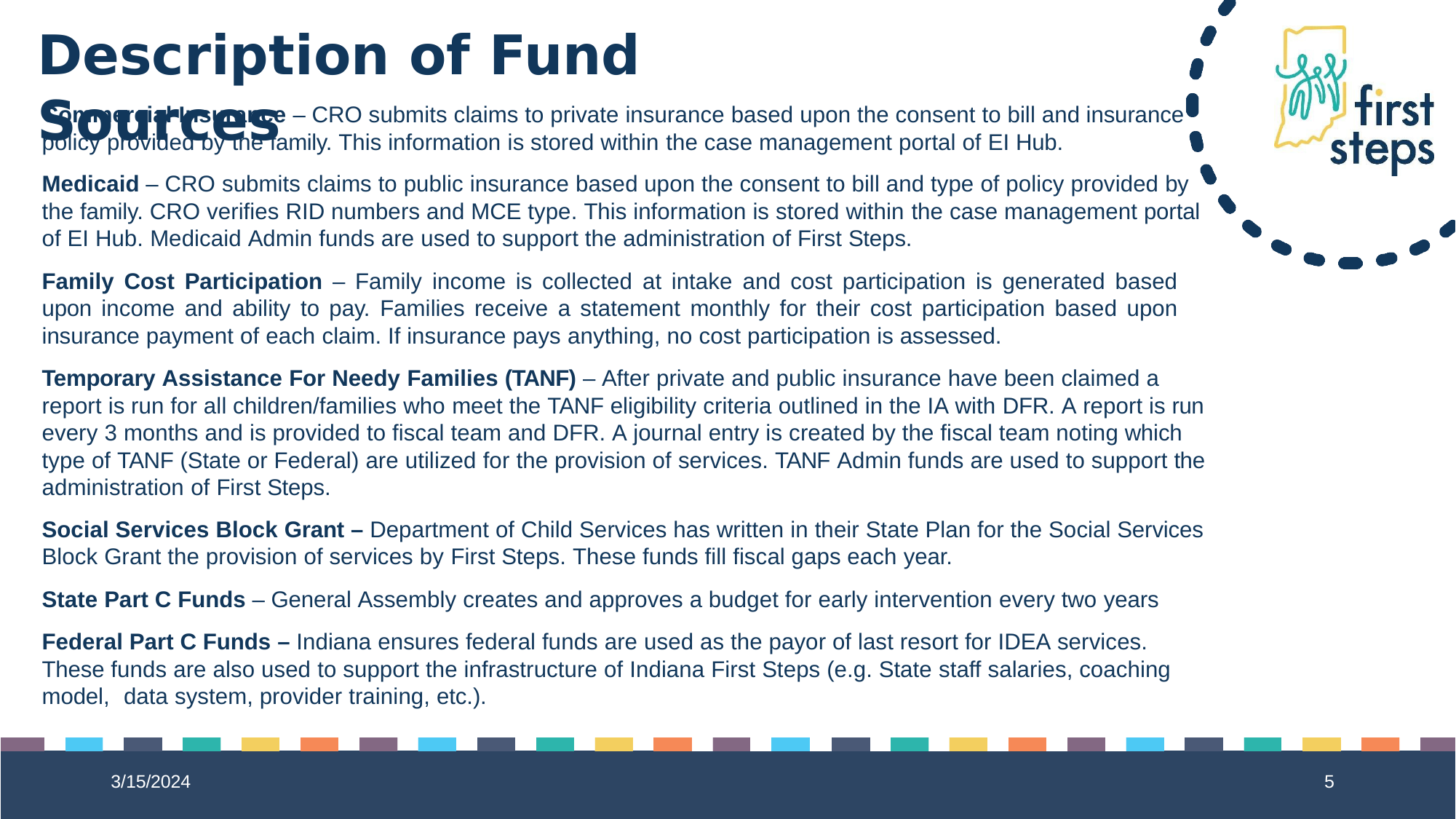

# Description of Fund Sources
Commercial Insurance – CRO submits claims to private insurance based upon the consent to bill and insurance
policy provided by the family. This information is stored within the case management portal of EI Hub.
Medicaid – CRO submits claims to public insurance based upon the consent to bill and type of policy provided by the family. CRO verifies RID numbers and MCE type. This information is stored within the case management portal of EI Hub. Medicaid Admin funds are used to support the administration of First Steps.
Family Cost Participation – Family income is collected at intake and cost participation is generated based upon income and ability to pay. Families receive a statement monthly for their cost participation based upon insurance payment of each claim. If insurance pays anything, no cost participation is assessed.
Temporary Assistance For Needy Families (TANF) – After private and public insurance have been claimed a report is run for all children/families who meet the TANF eligibility criteria outlined in the IA with DFR. A report is run every 3 months and is provided to fiscal team and DFR. A journal entry is created by the fiscal team noting which type of TANF (State or Federal) are utilized for the provision of services. TANF Admin funds are used to support the administration of First Steps.
Social Services Block Grant – Department of Child Services has written in their State Plan for the Social Services
Block Grant the provision of services by First Steps. These funds fill fiscal gaps each year.
State Part C Funds – General Assembly creates and approves a budget for early intervention every two years
Federal Part C Funds – Indiana ensures federal funds are used as the payor of last resort for IDEA services. These funds are also used to support the infrastructure of Indiana First Steps (e.g. State staff salaries, coaching model, data system, provider training, etc.).
3/15/2024
5